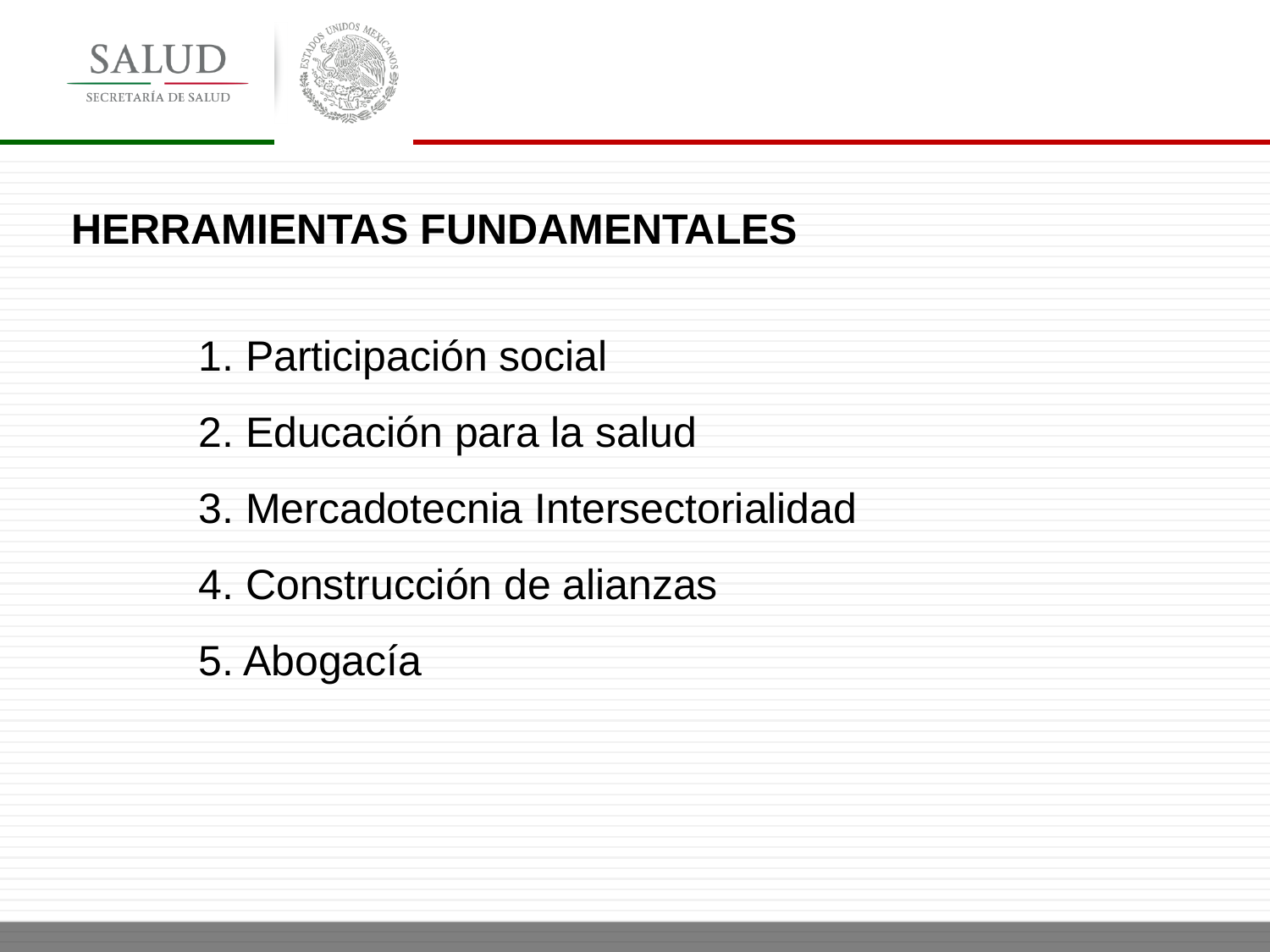

HERRAMIENTAS FUNDAMENTALES

	1. Participación social
	2. Educación para la salud
	3. Mercadotecnia Intersectorialidad
	4. Construcción de alianzas
	5. Abogacía